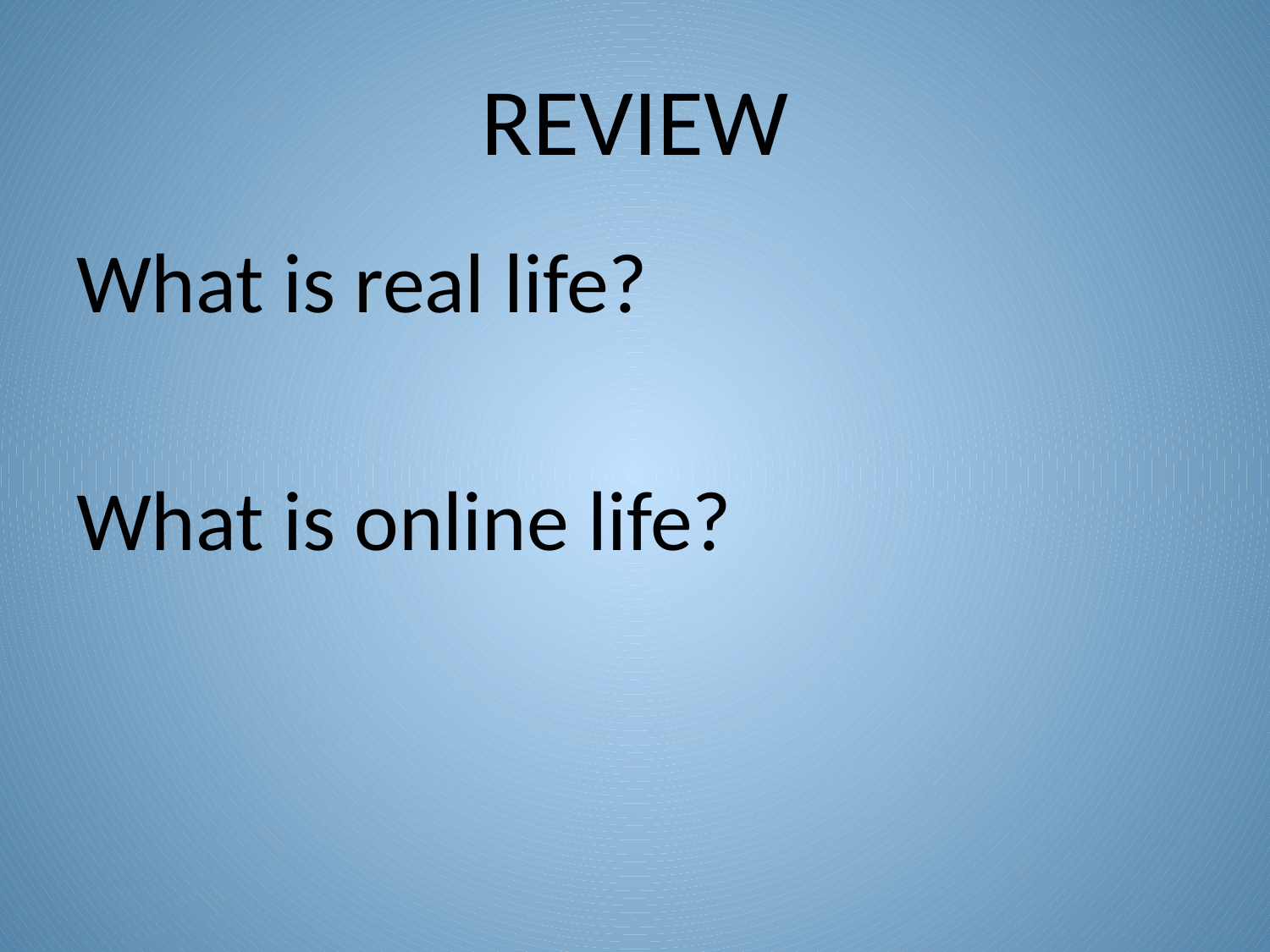

# REVIEW
What is real life?

What is online life?